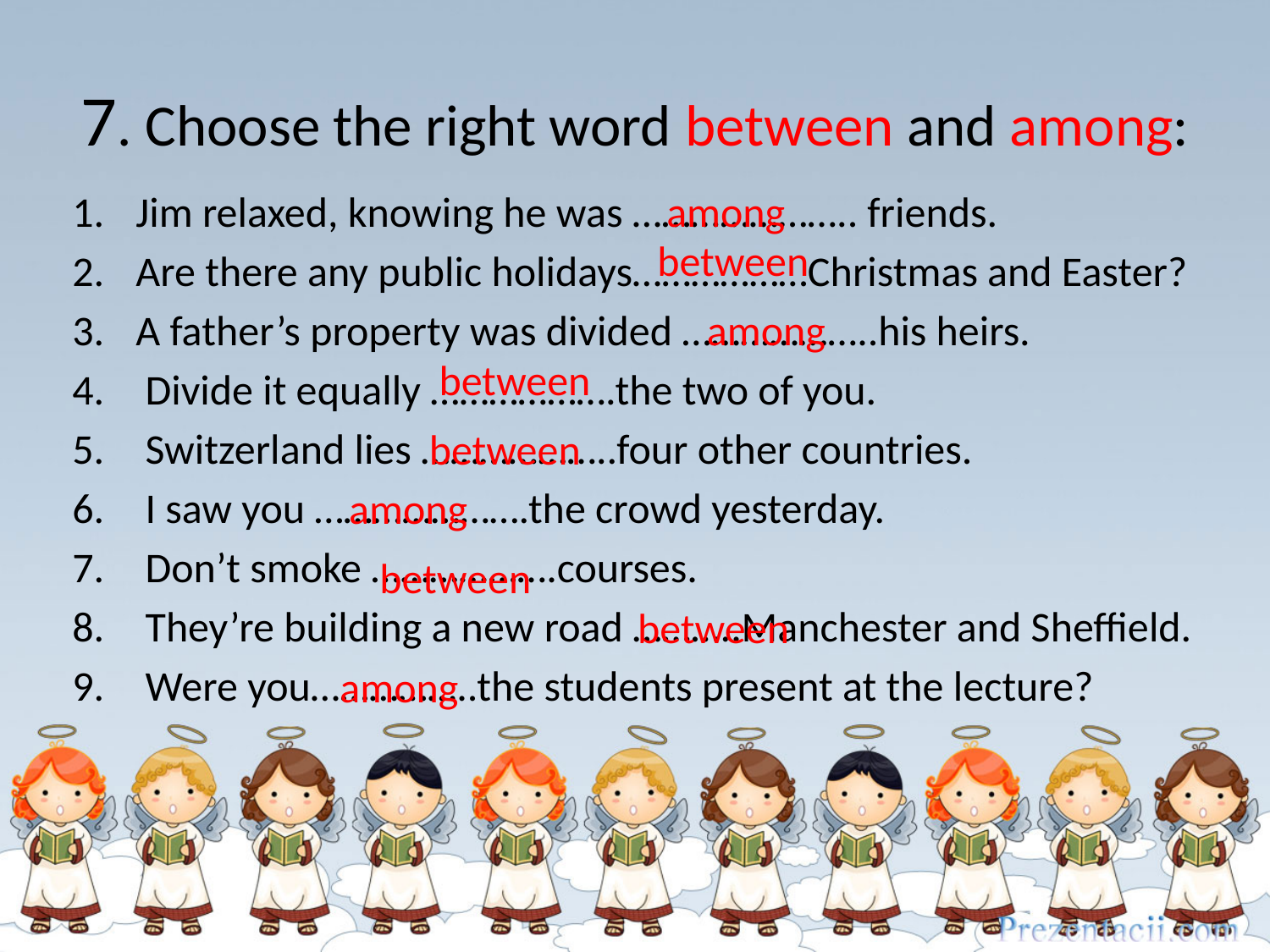

# 7. Choose the right word between and among:
Jim relaxed, knowing he was ………………….. friends.
Are there any public holidays………………Christmas and Easter?
A father’s property was divided ………………..his heirs.
 Divide it equally ……………….the two of you.
 Switzerland lies ………………..four other countries.
 I saw you ………………….the crowd yesterday.
 Don’t smoke ……………….courses.
 They’re building a new road ………..Manchester and Sheffield.
 Were you……………..the students present at the lecture?
  among
between
among
between
between
  among
between
between
among